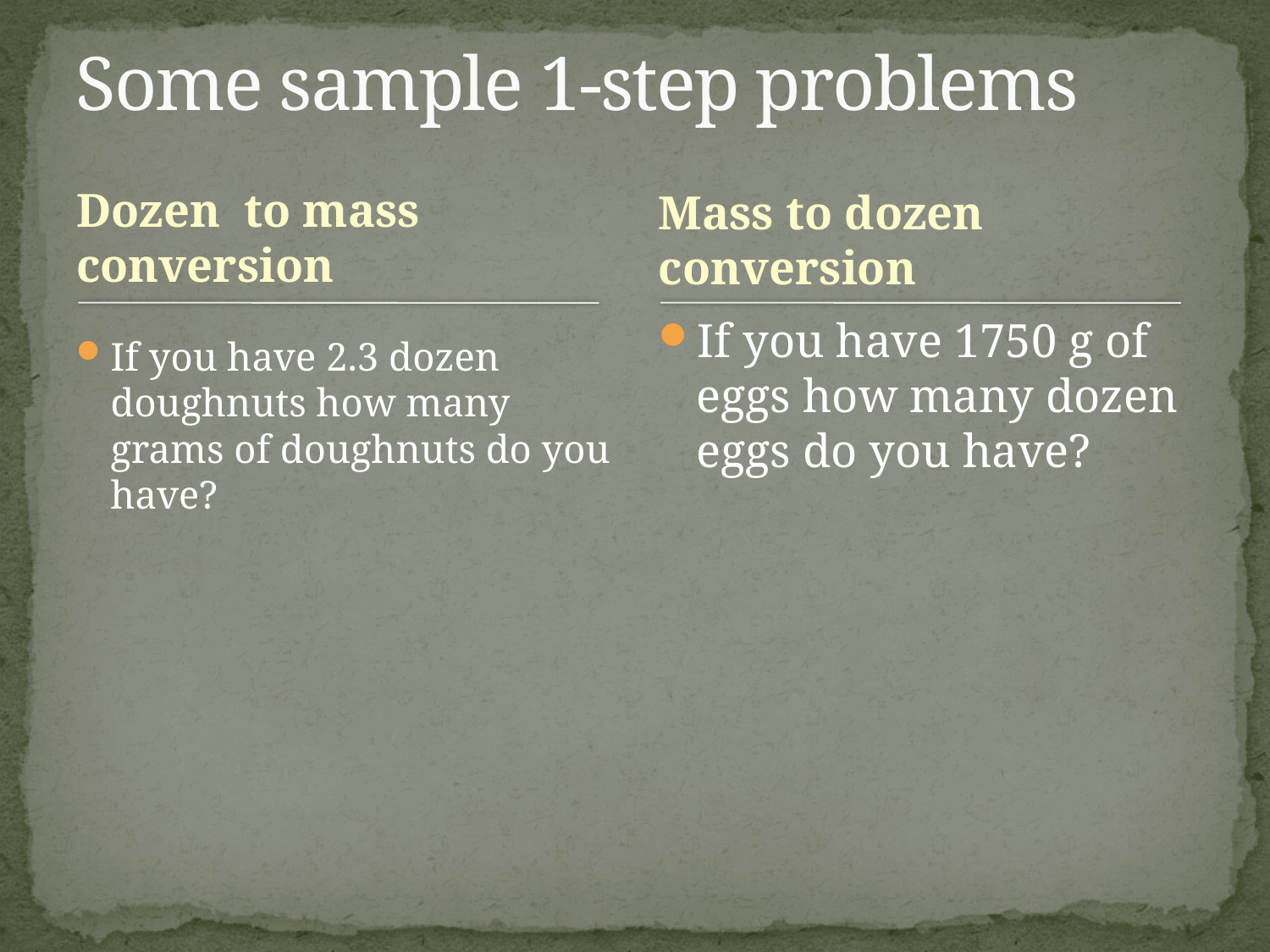

# Some sample 1-step problems
Dozen  to mass conversion
Mass to dozen conversion
If you have 1750 g of eggs how many dozen eggs do you have?

If you have 2.3 dozen doughnuts how many grams of doughnuts do you have?